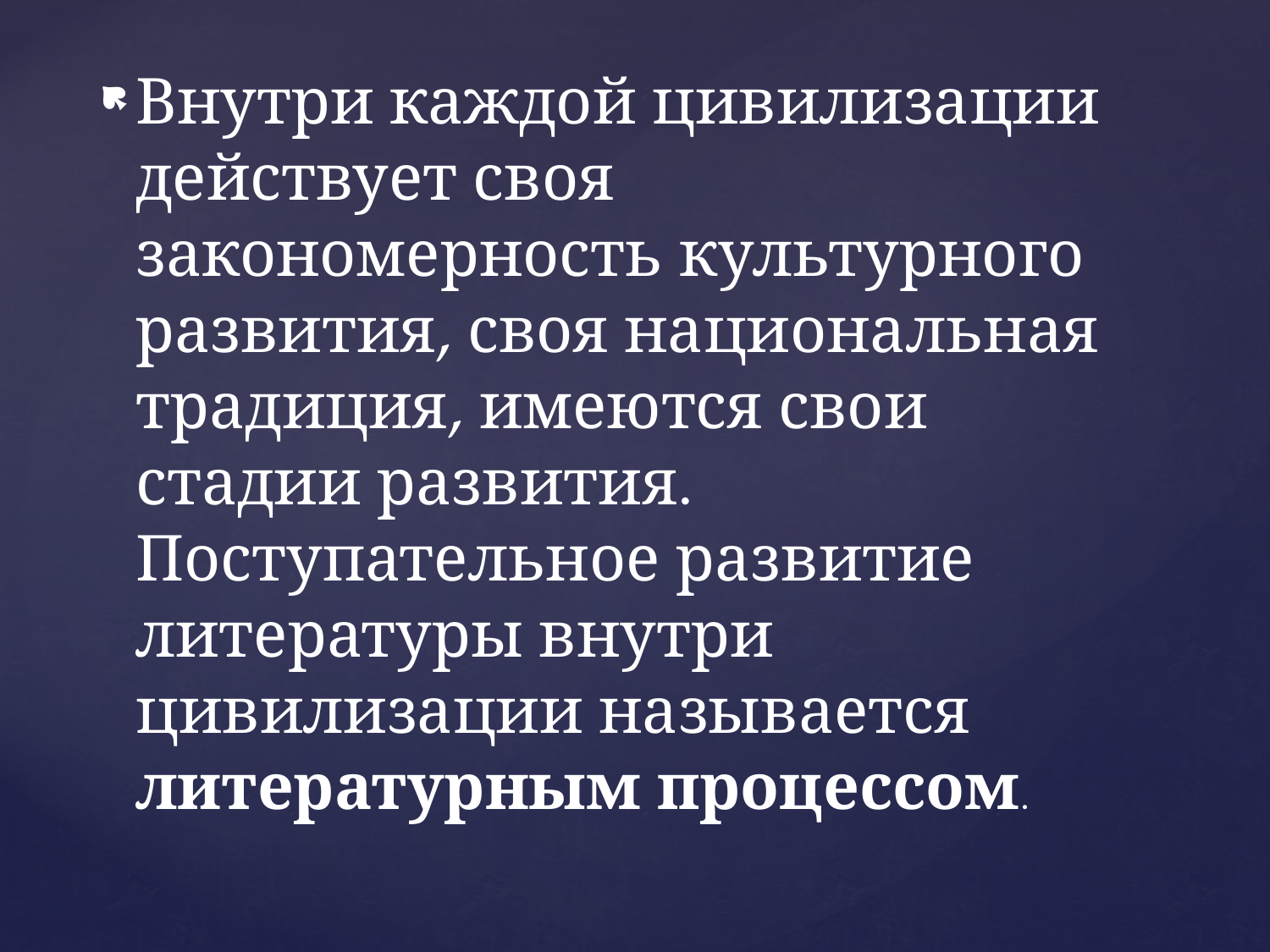

Внутри каждой цивилизации действует своя закономерность культурного развития, своя национальная традиция, имеются свои стадии развития. Поступательное развитие литературы внутри цивилизации называется литературным процессом.
#